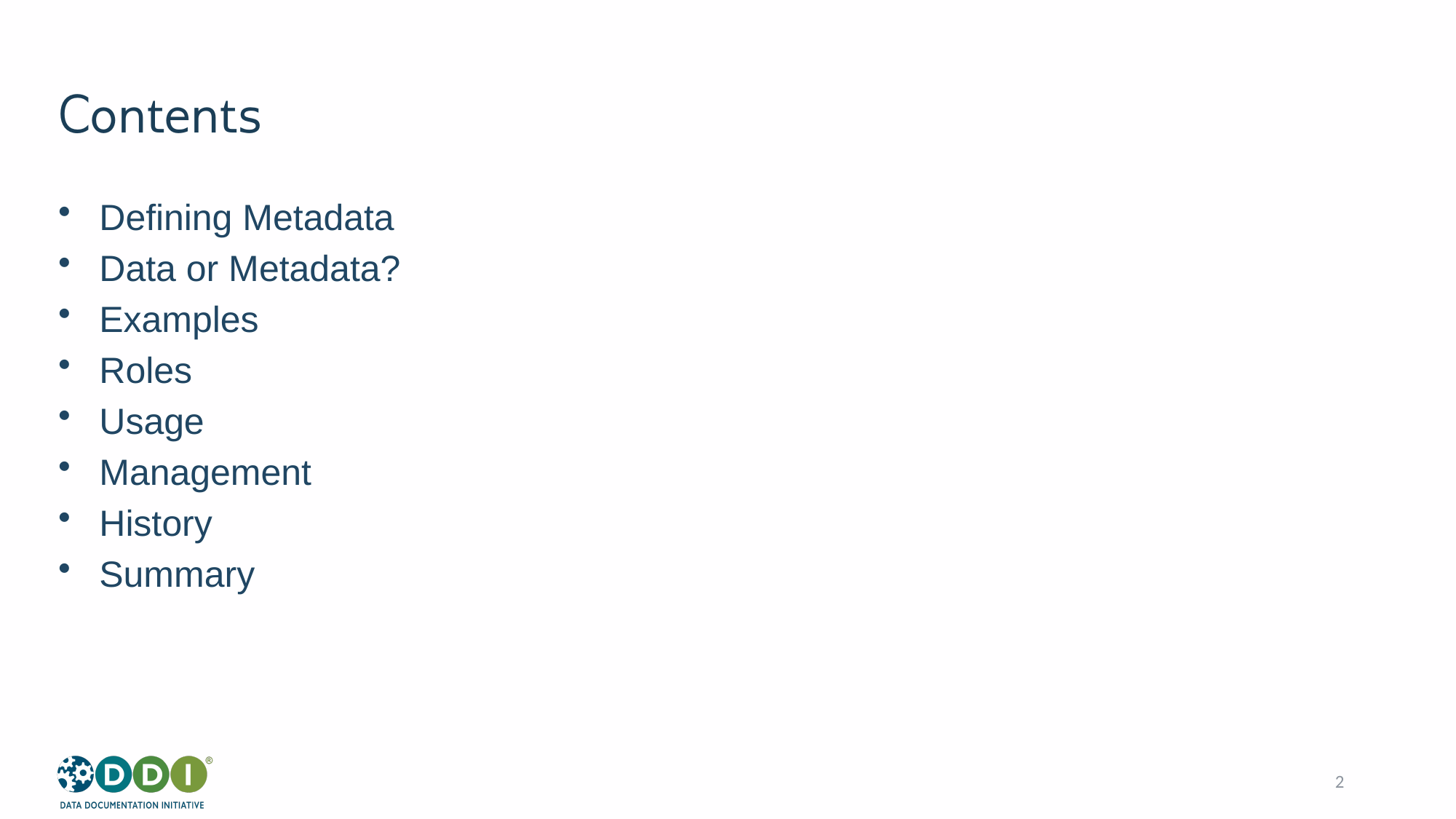

# Contents
Defining Metadata
Data or Metadata?
Examples
Roles
Usage
Management
History
Summary
2